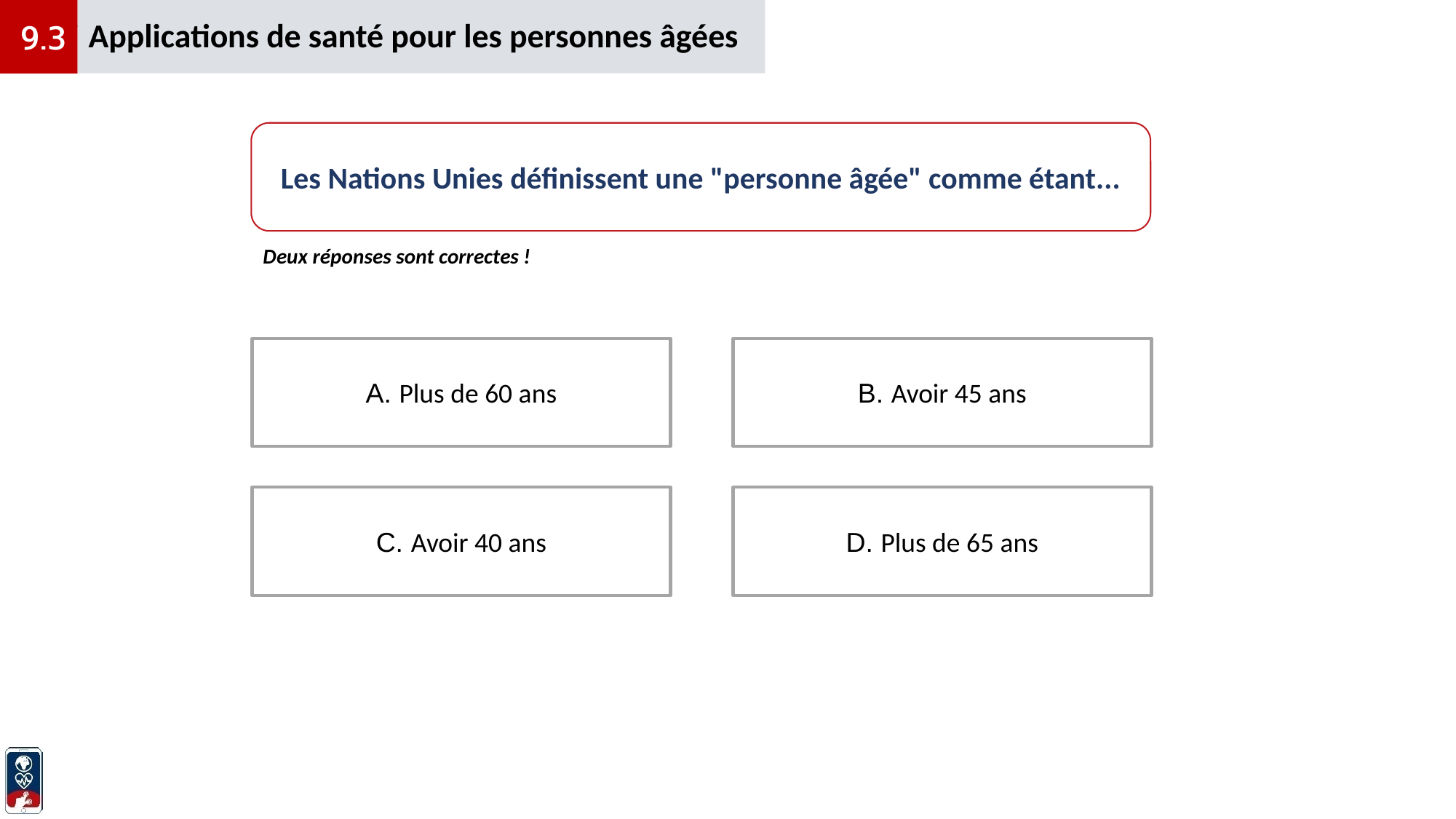

Applications de santé pour les personnes âgées
9.3
Les Nations Unies définissent une "personne âgée" comme étant...
Deux réponses sont correctes !
B. Avoir 45 ans
A. Plus de 60 ans
D. Plus de 65 ans
C. Avoir 40 ans